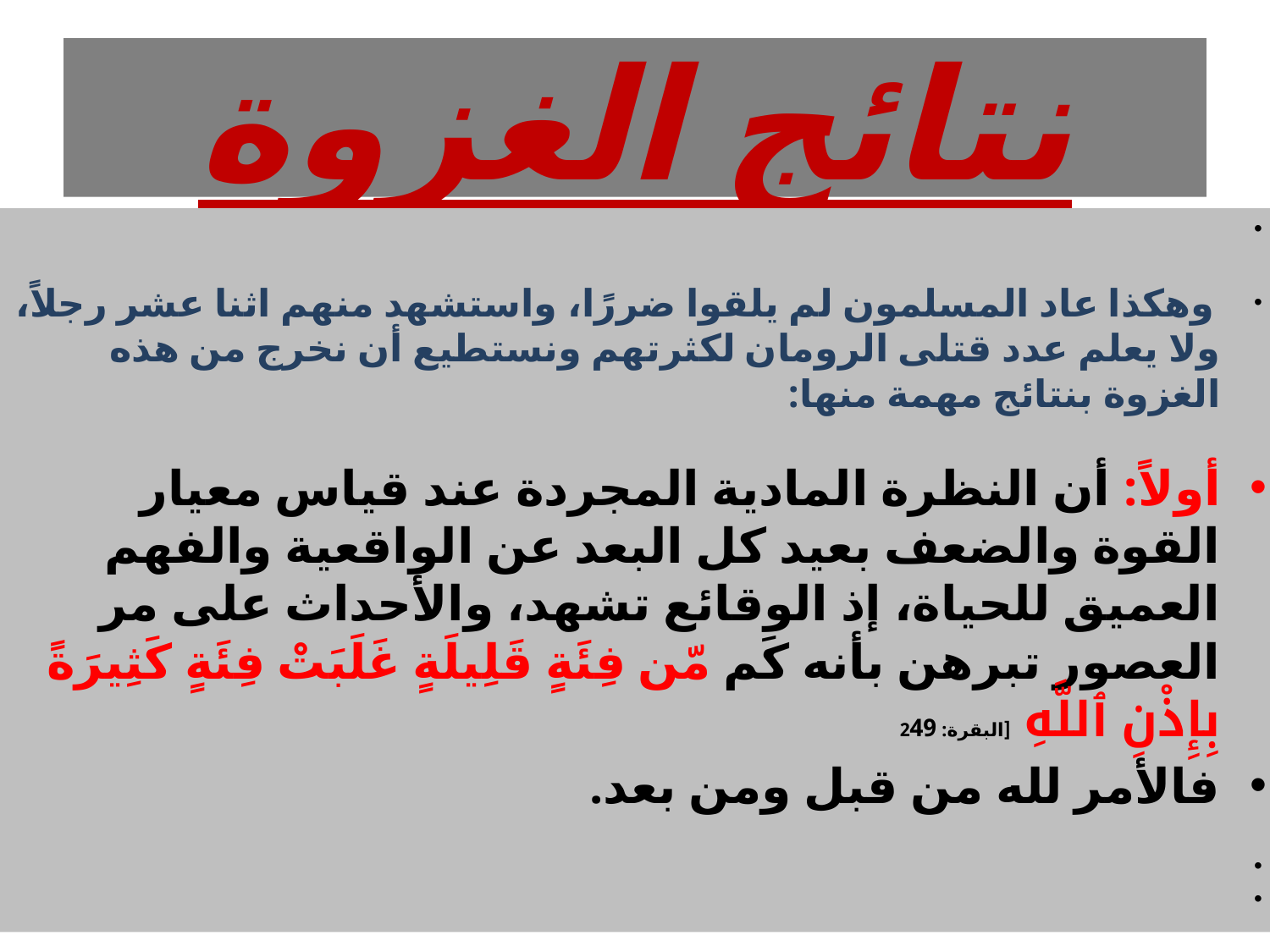

# نتائج الغزوة

 وهكذا عاد المسلمون لم يلقوا ضررًا، واستشهد منهم اثنا عشر رجلاً، ولا يعلم عدد قتلى الرومان لكثرتهم ونستطيع أن نخرج من هذه الغزوة بنتائج مهمة منها:

أولاً: أن النظرة المادية المجردة عند قياس معيار القوة والضعف بعيد كل البعد عن الواقعية والفهم العميق للحياة، إذ الوقائع تشهد، والأحداث على مر العصور تبرهن بأنه كَم مّن فِئَةٍ قَلِيلَةٍ غَلَبَتْ فِئَةٍ كَثِيرَةً بِإِذْنِ ٱللَّهِ [البقرة: 249
فالأمر لله من قبل ومن بعد.